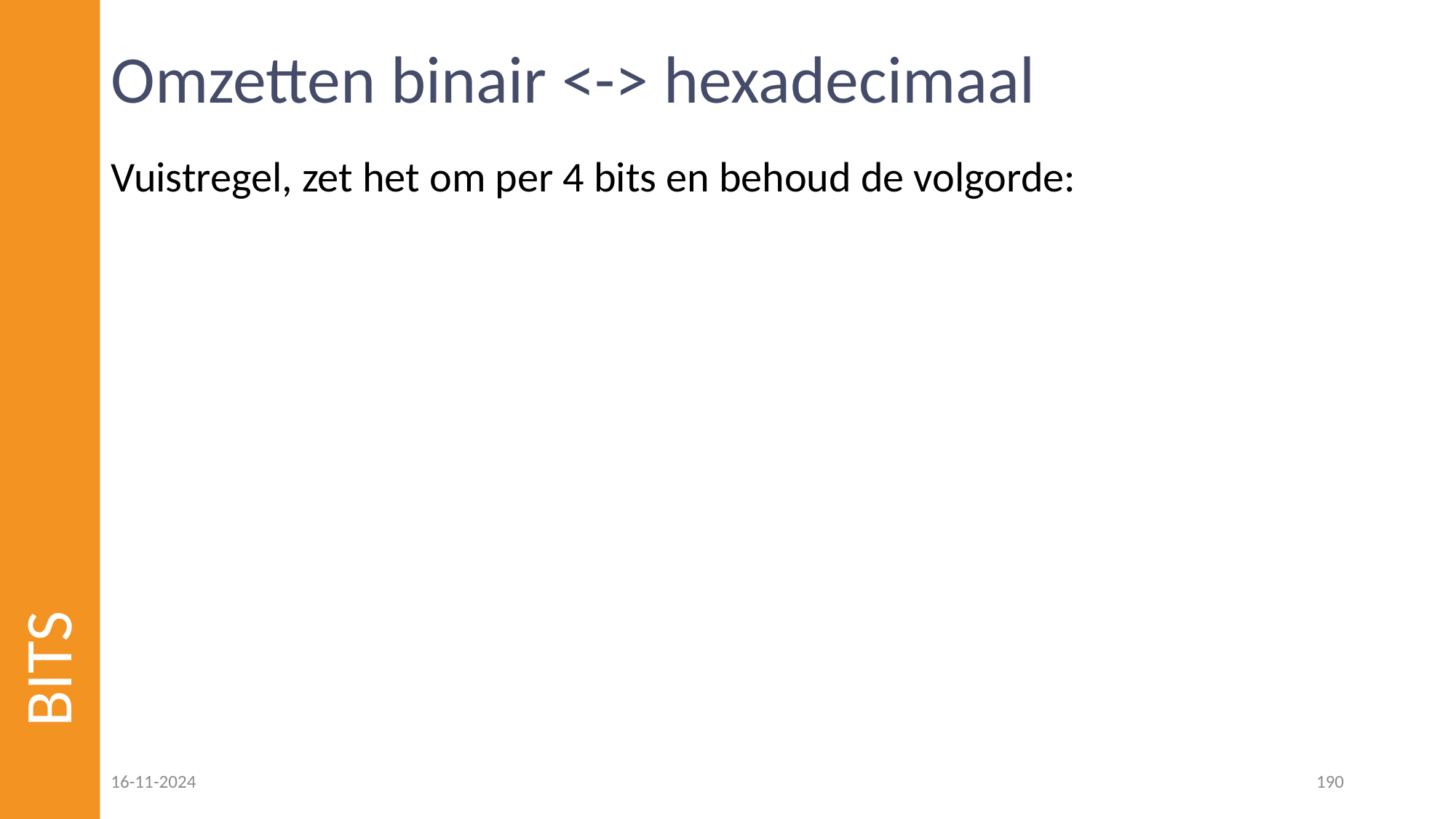

# Omzetten binair <-> hexadecimaal
Vuistregel, zet het om per 4 bits en behoud de volgorde:

BITS
16-11-2024

190